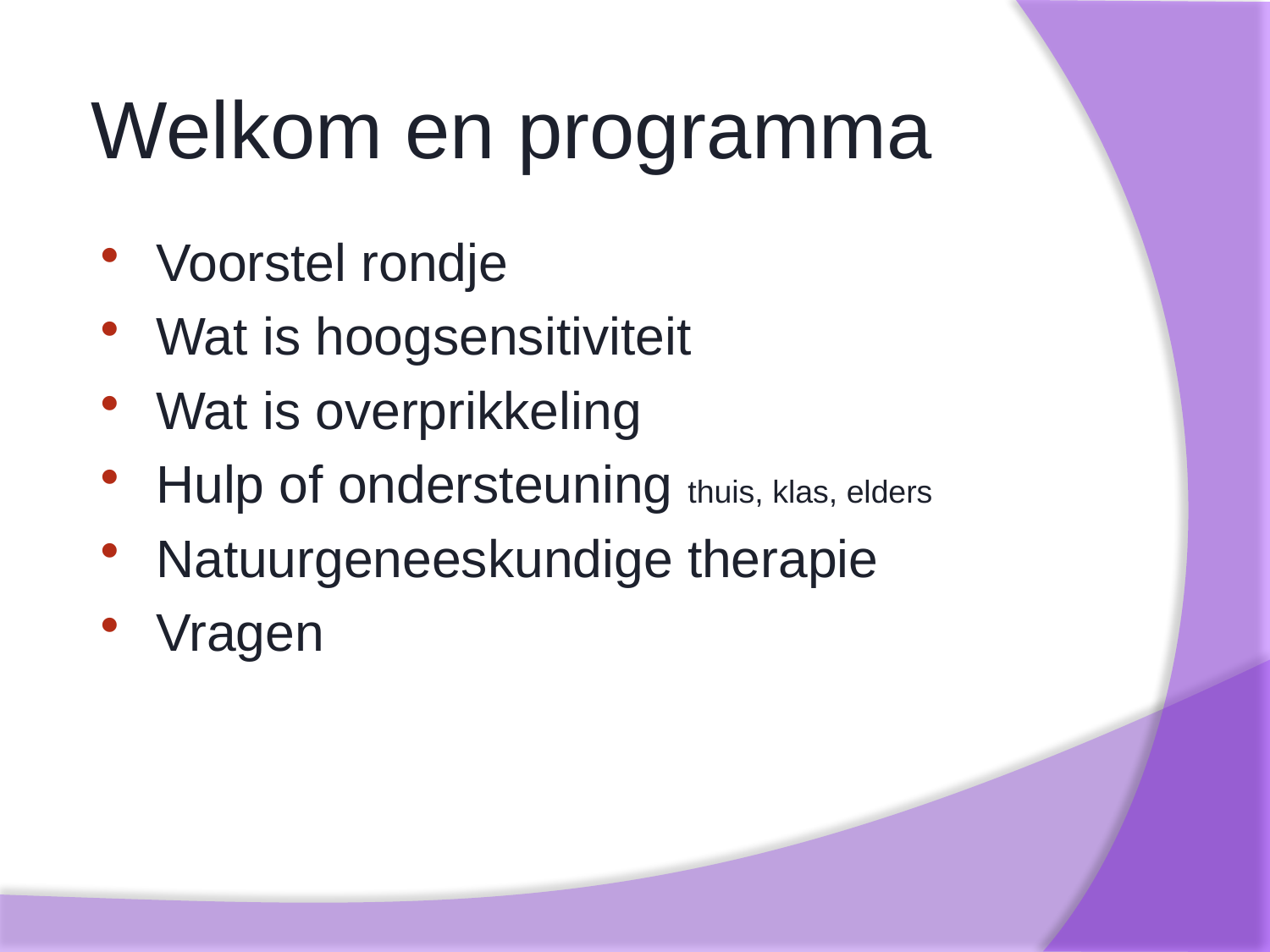

# Welkom en programma
Voorstel rondje
Wat is hoogsensitiviteit
Wat is overprikkeling
Hulp of ondersteuning thuis, klas, elders
Natuurgeneeskundige therapie
Vragen